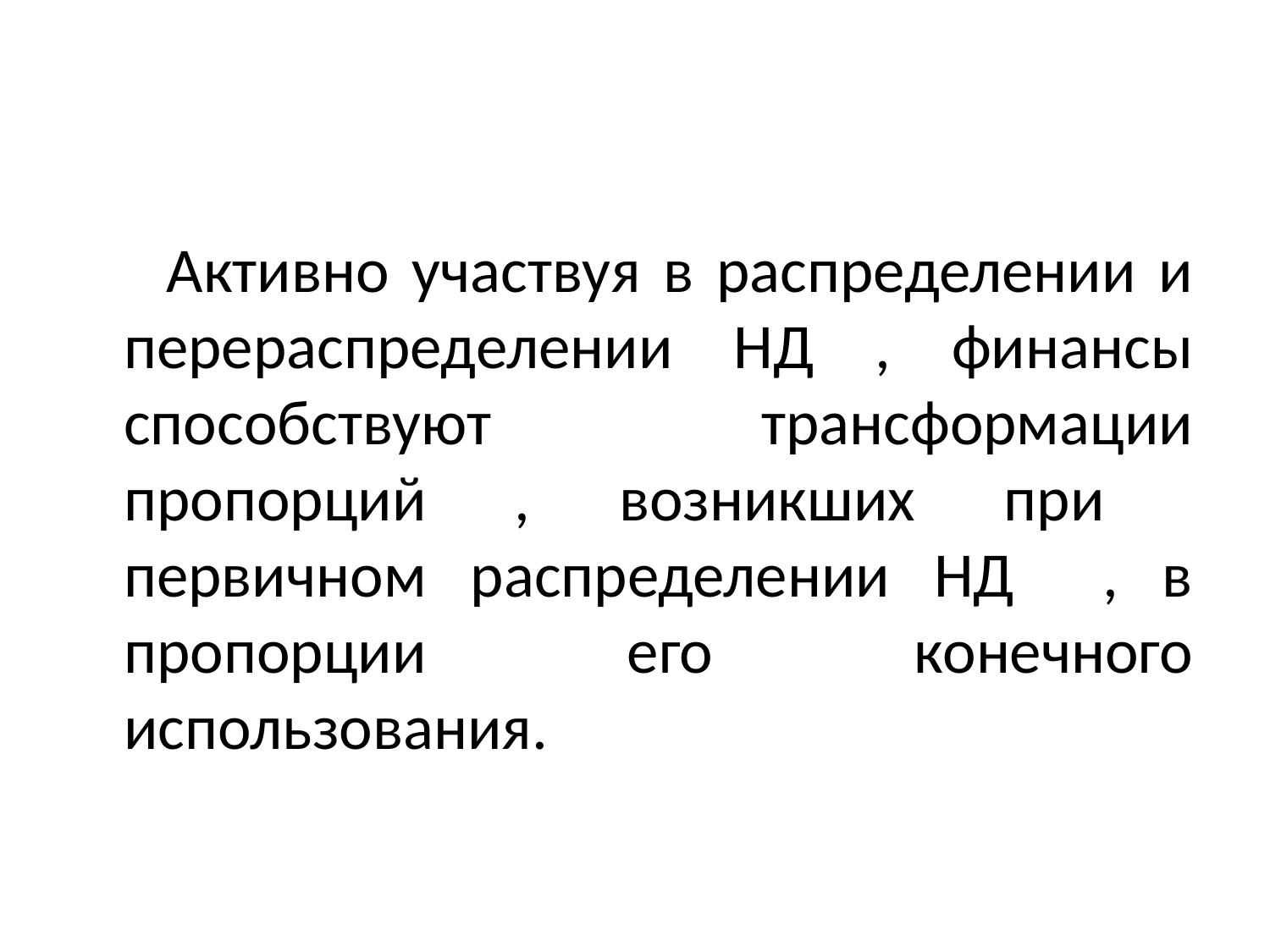

#
    Активно участвуя в распределении и перераспределении НД , финансы способствуют трансформации пропорций , возникших при  первичном распределении НД  , в пропорции его конечного использования.